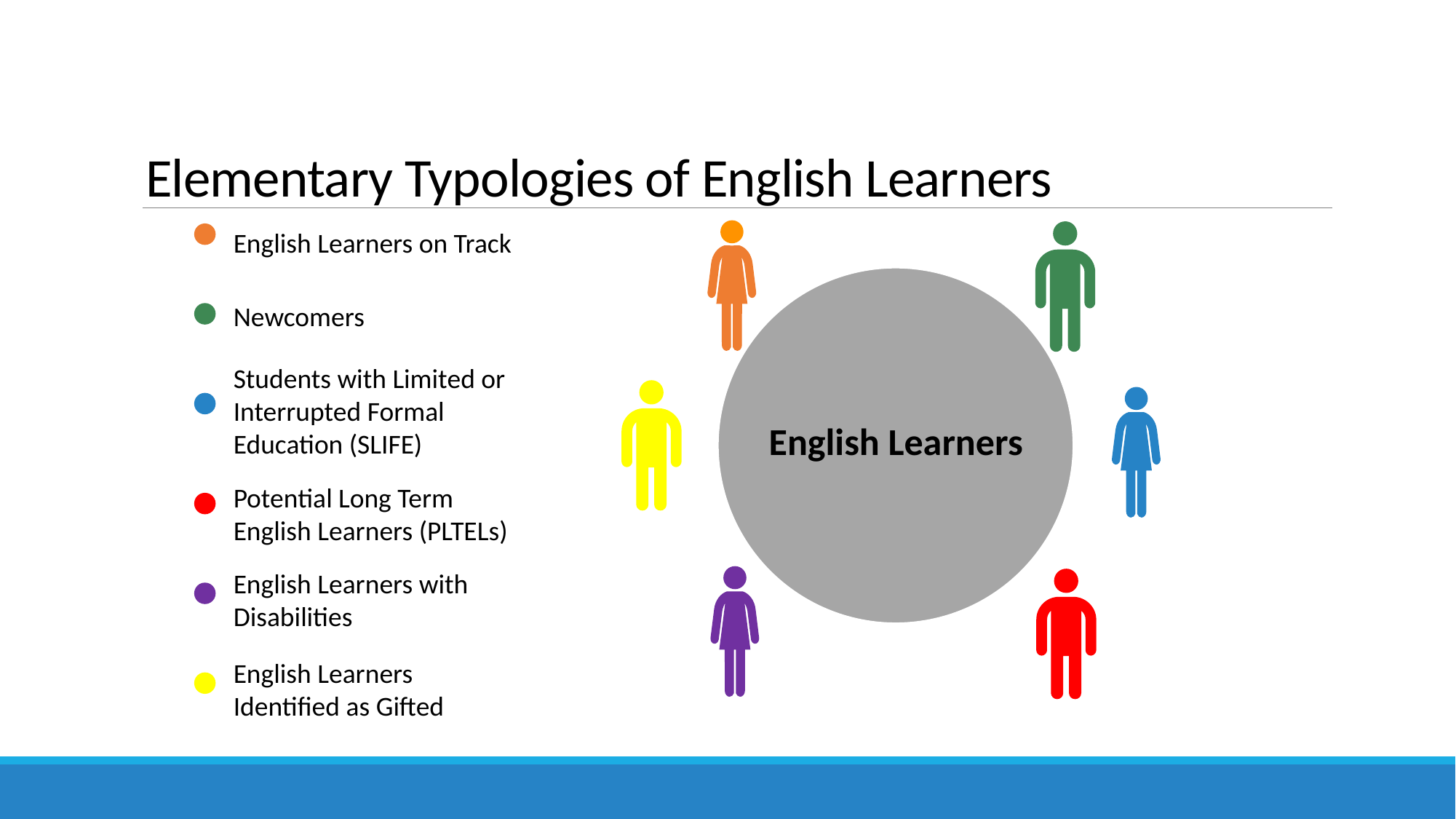

# Elementary Typologies of English Learners
English Learners on Track

Newcomers.

Students with Limited or Interrupted Formal Education (SLIFE)

English Learners
Potential Long Term English Learners (PLTELs)

English Learners with Disabilities

English Learners Identified as Gifted